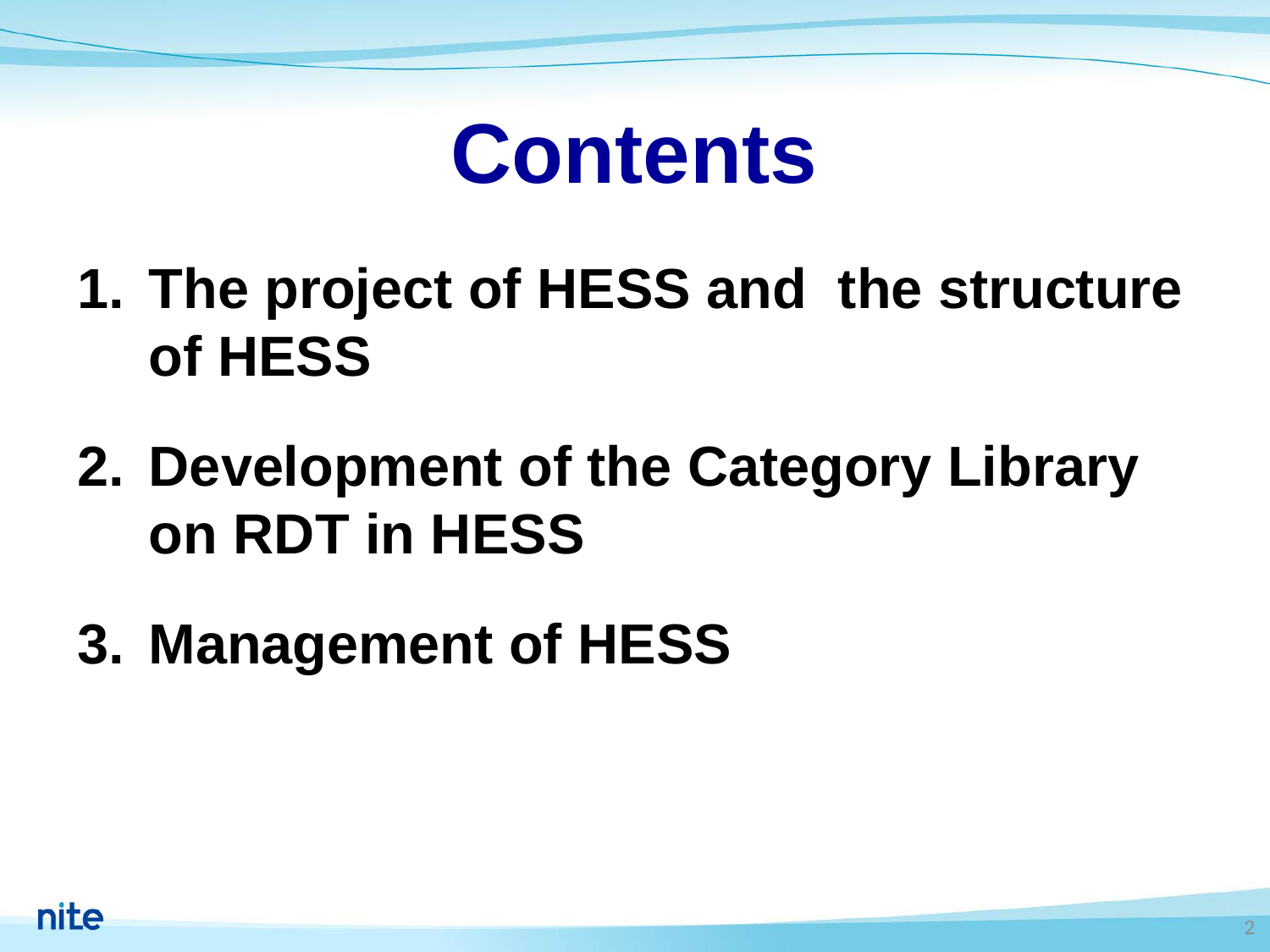

Contents
The project of HESS and  the structure of HESS
Development of the Category Library on RDT in HESS
Management of HESS

2